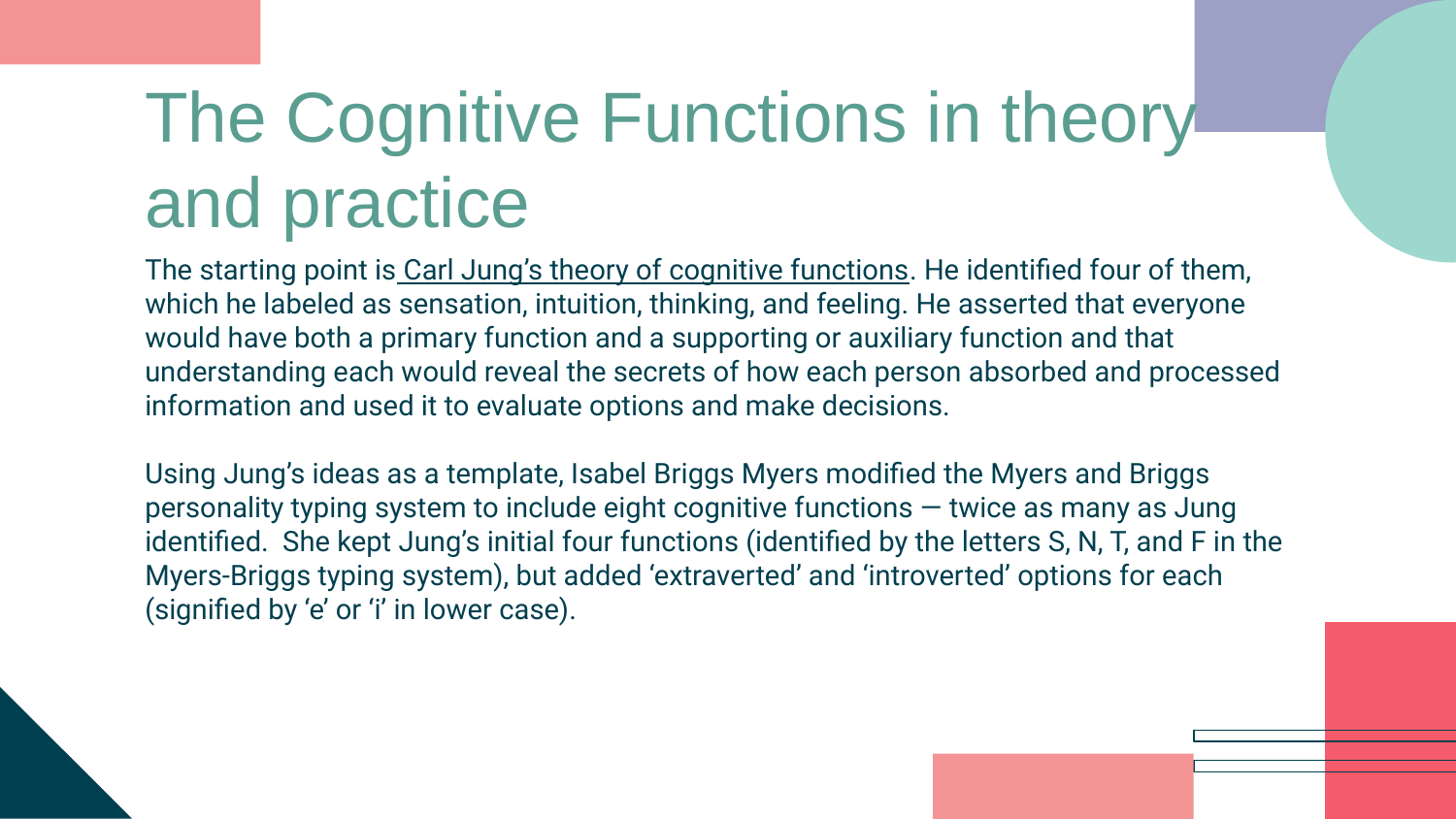

# The Cognitive Functions in theory and practice
The starting point is Carl Jung’s theory of cognitive functions. He identified four of them, which he labeled as sensation, intuition, thinking, and feeling. He asserted that everyone would have both a primary function and a supporting or auxiliary function and that understanding each would reveal the secrets of how each person absorbed and processed information and used it to evaluate options and make decisions.

Using Jung’s ideas as a template, Isabel Briggs Myers modified the Myers and Briggs personality typing system to include eight cognitive functions — twice as many as Jung identified.  She kept Jung’s initial four functions (identified by the letters S, N, T, and F in the Myers-Briggs typing system), but added ‘extraverted’ and ‘introverted’ options for each (signified by ‘e’ or ‘i’ in lower case).